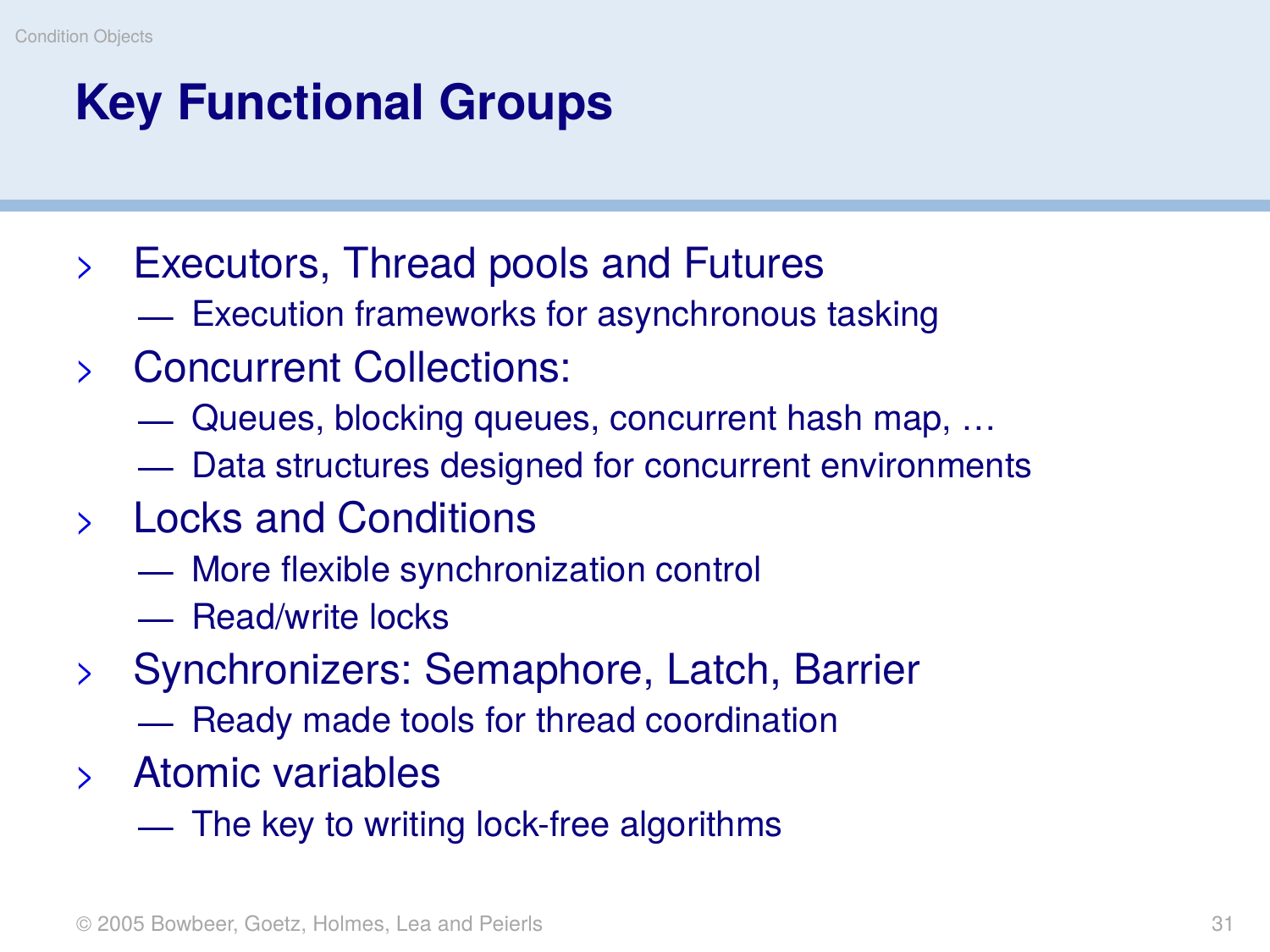

Condition Objects
# Key Functional Groups
Executors, Thread pools and Futures
Execution frameworks for asynchronous tasking
Concurrent Collections:
Queues, blocking queues, concurrent hash map, …
Data structures designed for concurrent environments
Locks and Conditions
More flexible synchronization control
Read/write locks
Synchronizers: Semaphore, Latch, Barrier
Ready made tools for thread coordination
Atomic variables
The key to writing lock-free algorithms
© 2005 Bowbeer, Goetz, Holmes, Lea and Peierls
© Oscar Nierstrasz
31